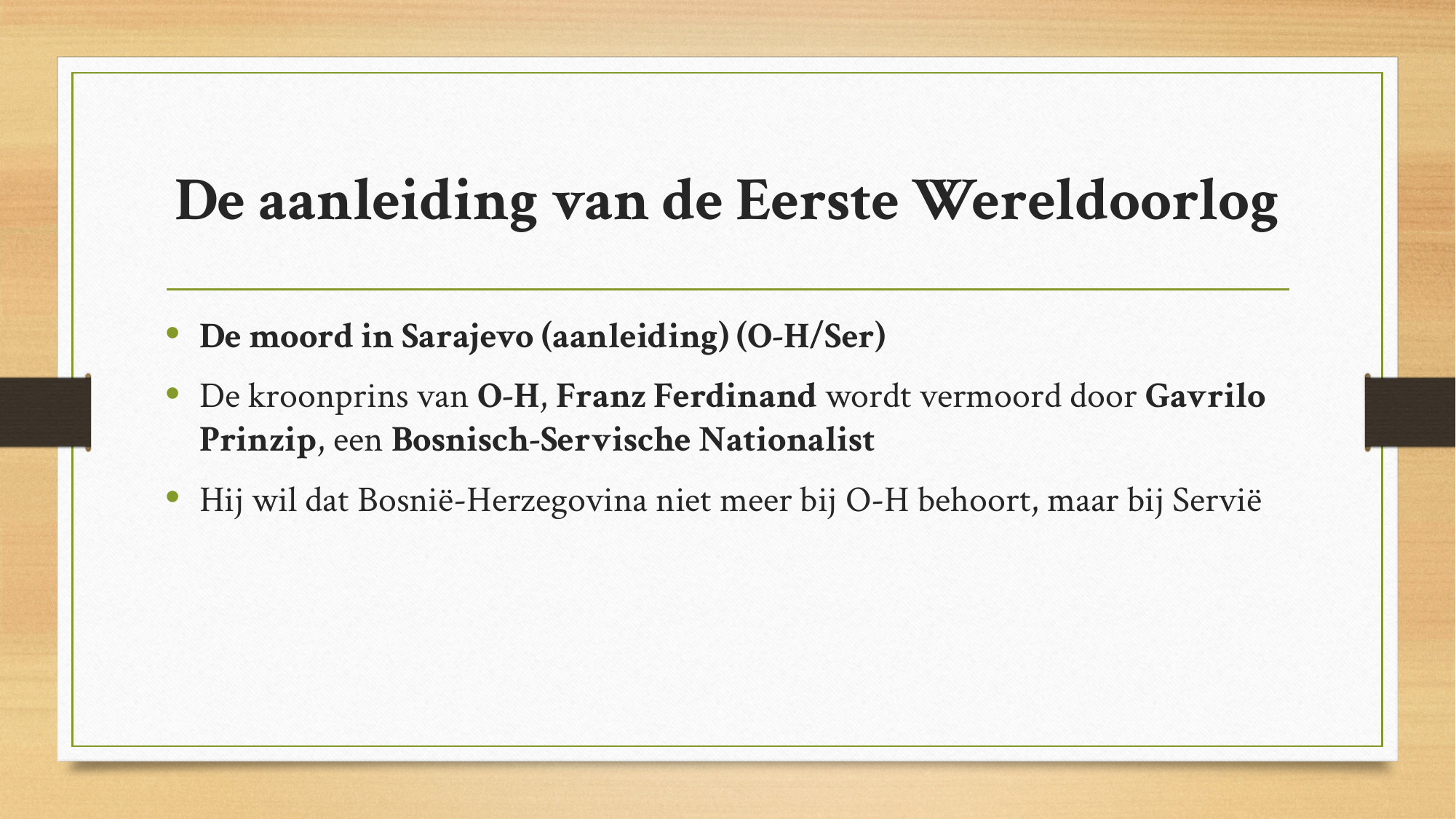

# De aanleiding van de Eerste Wereldoorlog
De moord in Sarajevo (aanleiding) (O-H/Ser)
De kroonprins van O-H, Franz Ferdinand wordt vermoord door Gavrilo Prinzip, een Bosnisch-Servische Nationalist
Hij wil dat Bosnië-Herzegovina niet meer bij O-H behoort, maar bij Servië